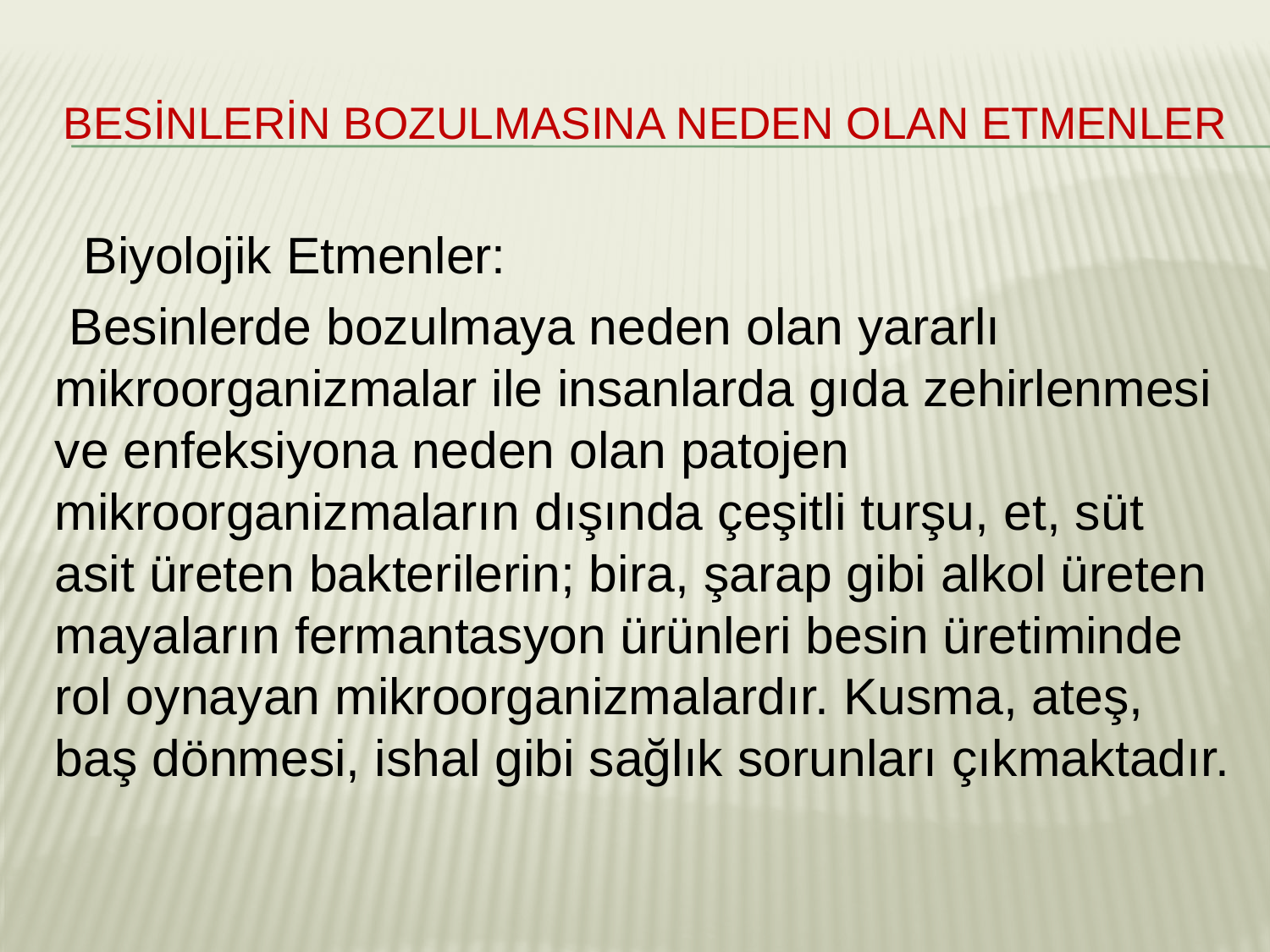

# Besinlerin bozulmasına neden olan etmenler
  Biyolojik Etmenler:
 Besinlerde bozulmaya neden olan yararlı mikroorganizmalar ile insanlarda gıda zehirlenmesi ve enfeksiyona neden olan patojen mikroorganizmaların dışında çeşitli turşu, et, süt asit üreten bakterilerin; bira, şarap gibi alkol üreten mayaların fermantasyon ürünleri besin üretiminde rol oynayan mikroorganizmalardır. Kusma, ateş, baş dönmesi, ishal gibi sağlık sorunları çıkmaktadır.